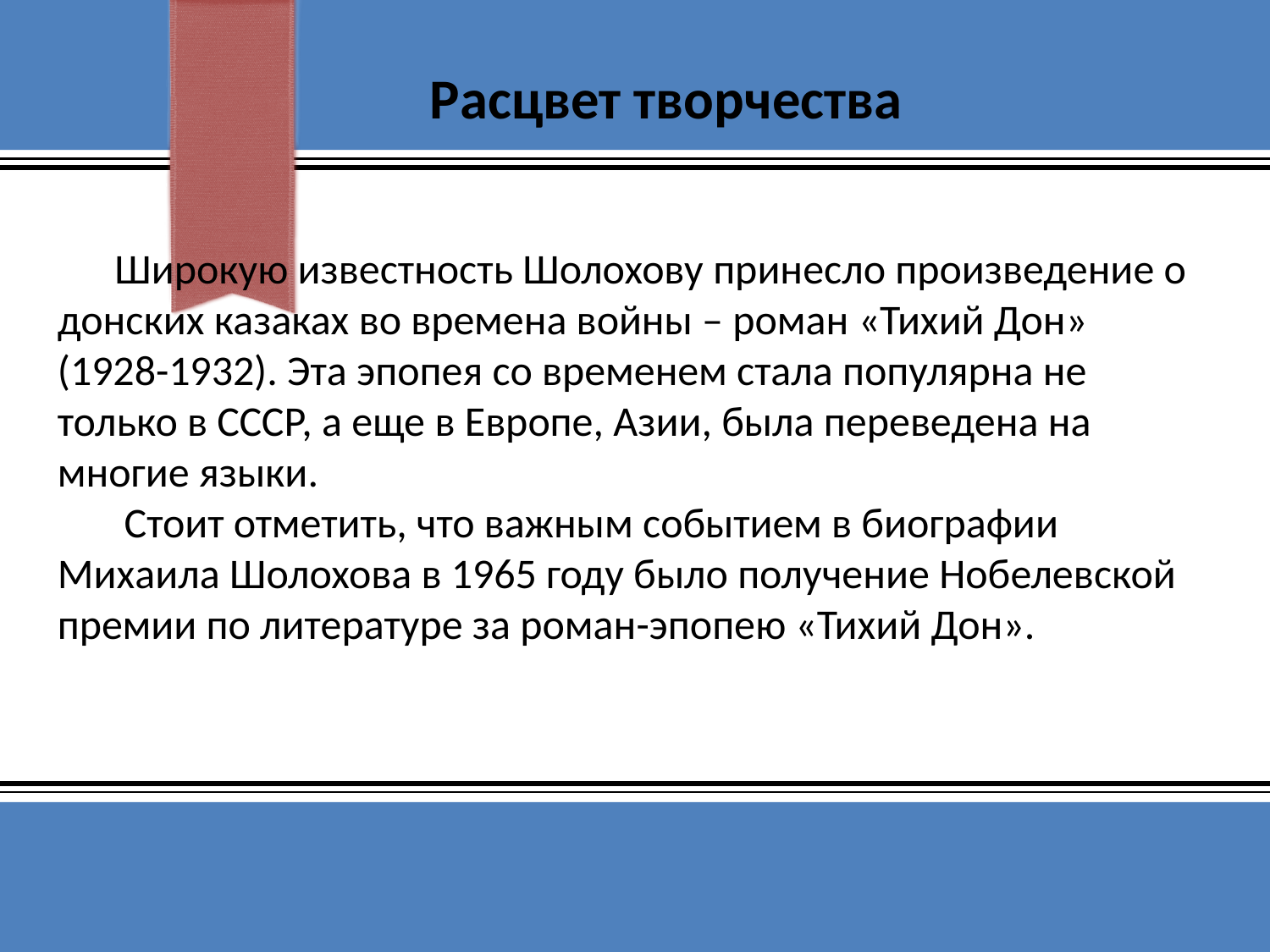

Расцвет творчества
      Широкую известность Шолохову принесло произведение о донских казаках во времена войны – роман «Тихий Дон» (1928-1932). Эта эпопея со временем стала популярна не только в СССР, а еще в Европе, Азии, была переведена на многие языки.
       Стоит отметить, что важным событием в биографии Михаила Шолохова в 1965 году было получение Нобелевской премии по литературе за роман-эпопею «Тихий Дон».